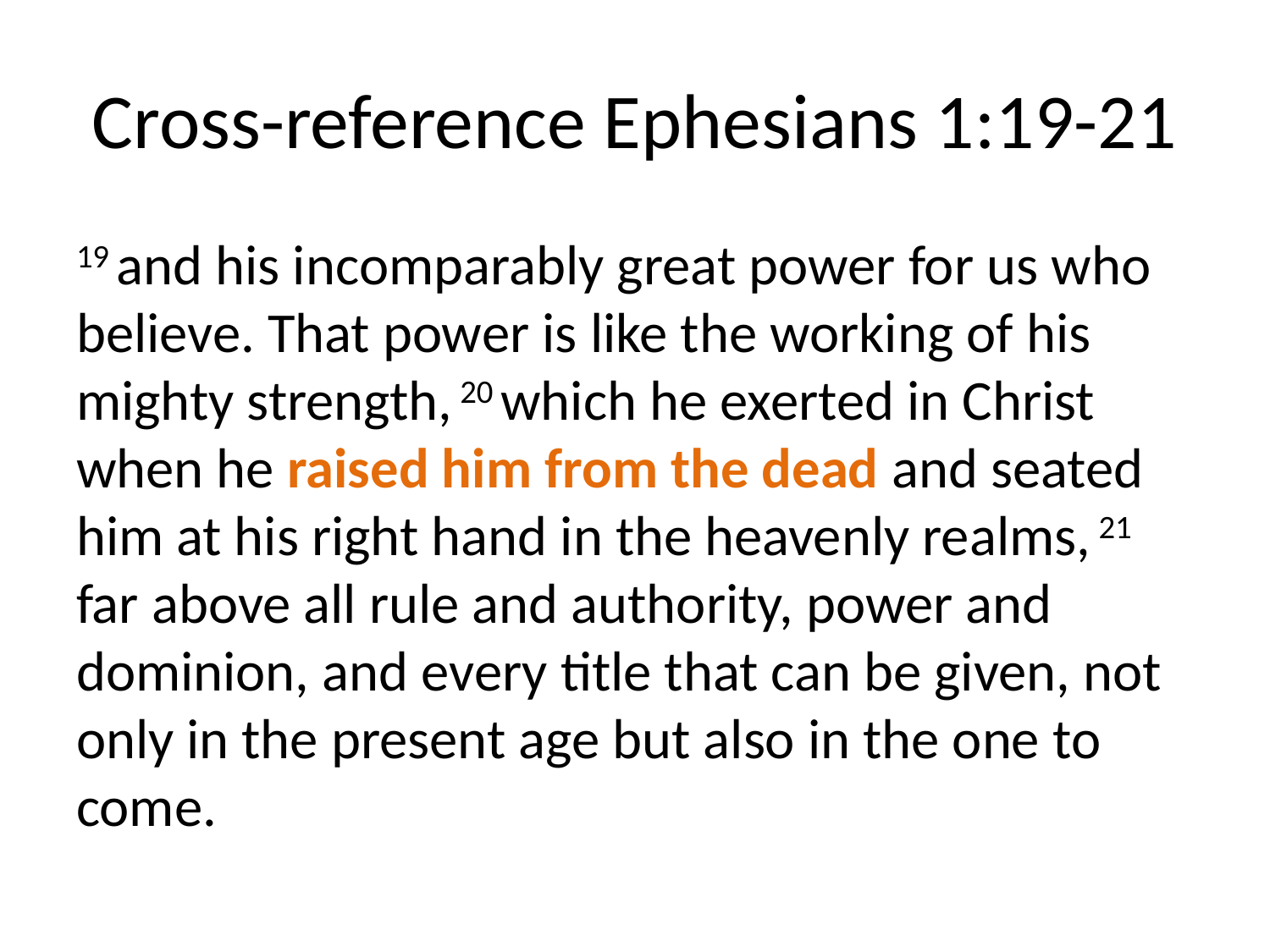

# Cross-reference Ephesians 1:19-21
19 and his incomparably great power for us who believe. That power is like the working of his mighty strength, 20 which he exerted in Christ when he raised him from the dead and seated him at his right hand in the heavenly realms, 21 far above all rule and authority, power and dominion, and every title that can be given, not only in the present age but also in the one to come.